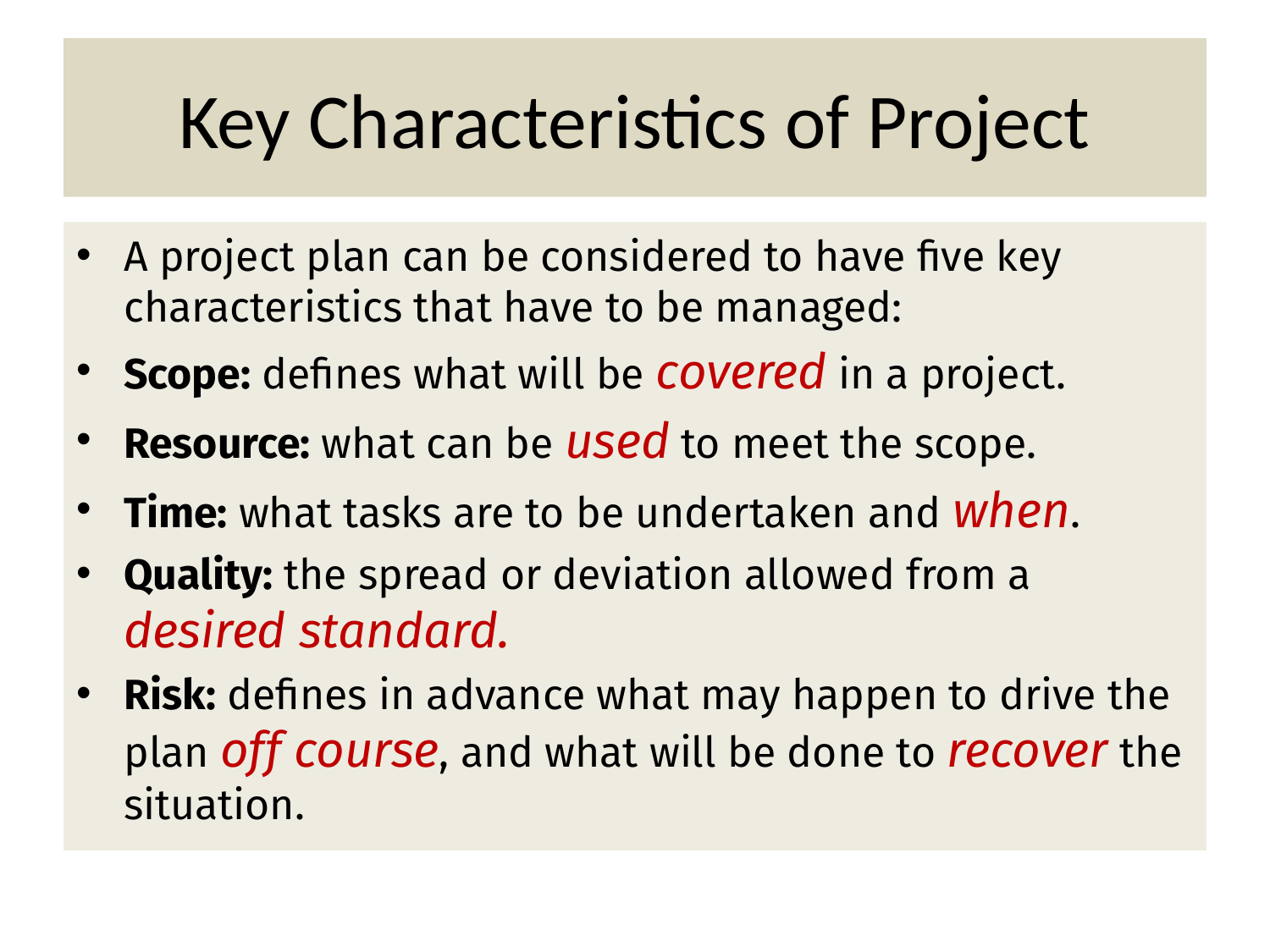

# Key Characteristics of Project
A project plan can be considered to have five key characteristics that have to be managed:
Scope: defines what will be covered in a project.
Resource: what can be used to meet the scope.
Time: what tasks are to be undertaken and when.
Quality: the spread or deviation allowed from a desired standard.
Risk: defines in advance what may happen to drive the plan off course, and what will be done to recover the situation.